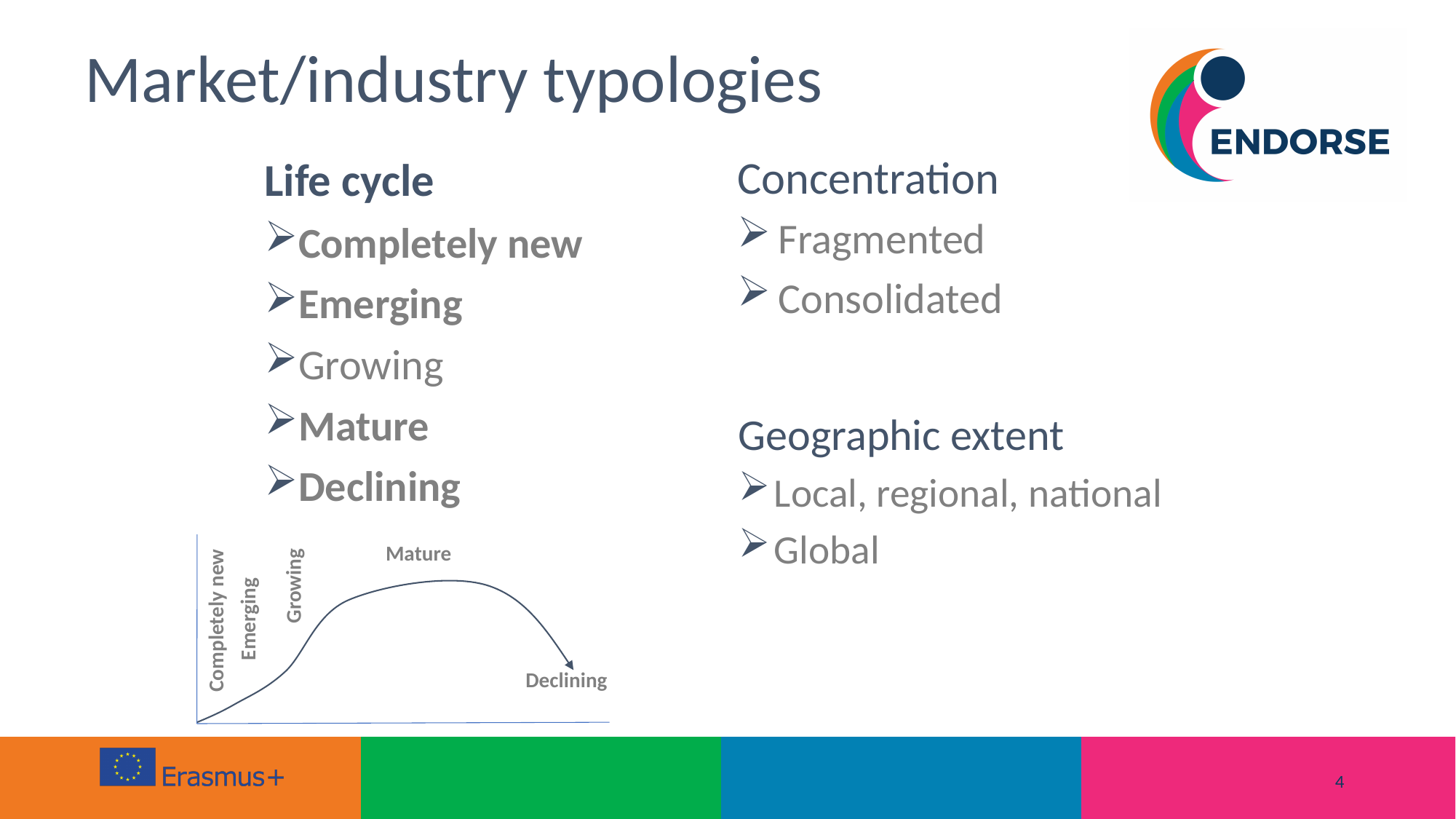

Market/industry typologies
Concentration
Fragmented
Consolidated

Life cycle
Completely new
Emerging
Growing
Mature
Declining

Geographic extent
Local, regional, national
Global

Mature
Growing

Emerging
Completely new
Declining
4